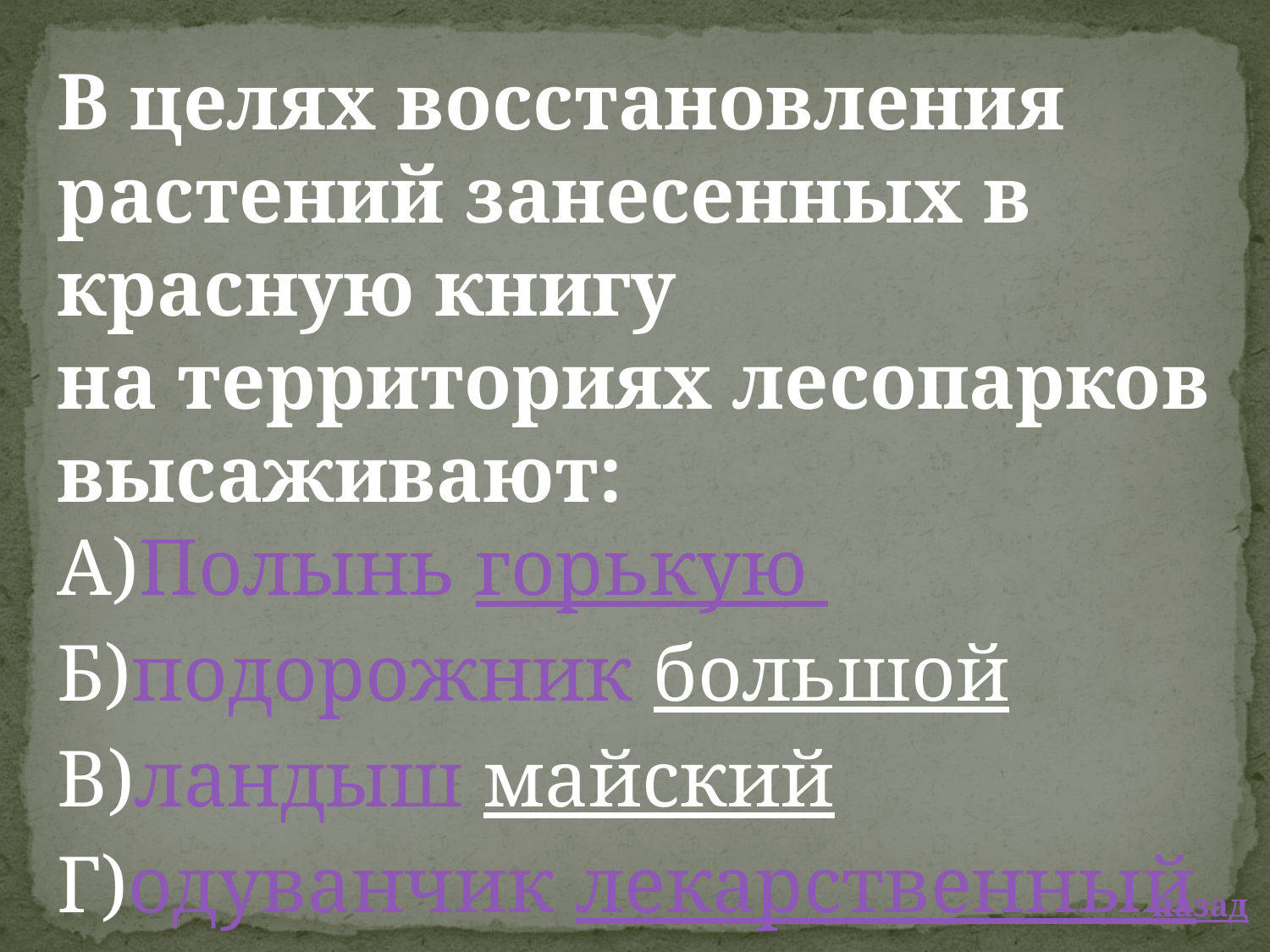

В целях восстановления растений занесенных в красную книгу 
на территориях лесопарков высаживают:
А)Полынь горькую
Б)подорожник большой
В)ландыш майский
Г)одуванчик лекарственный
 назад